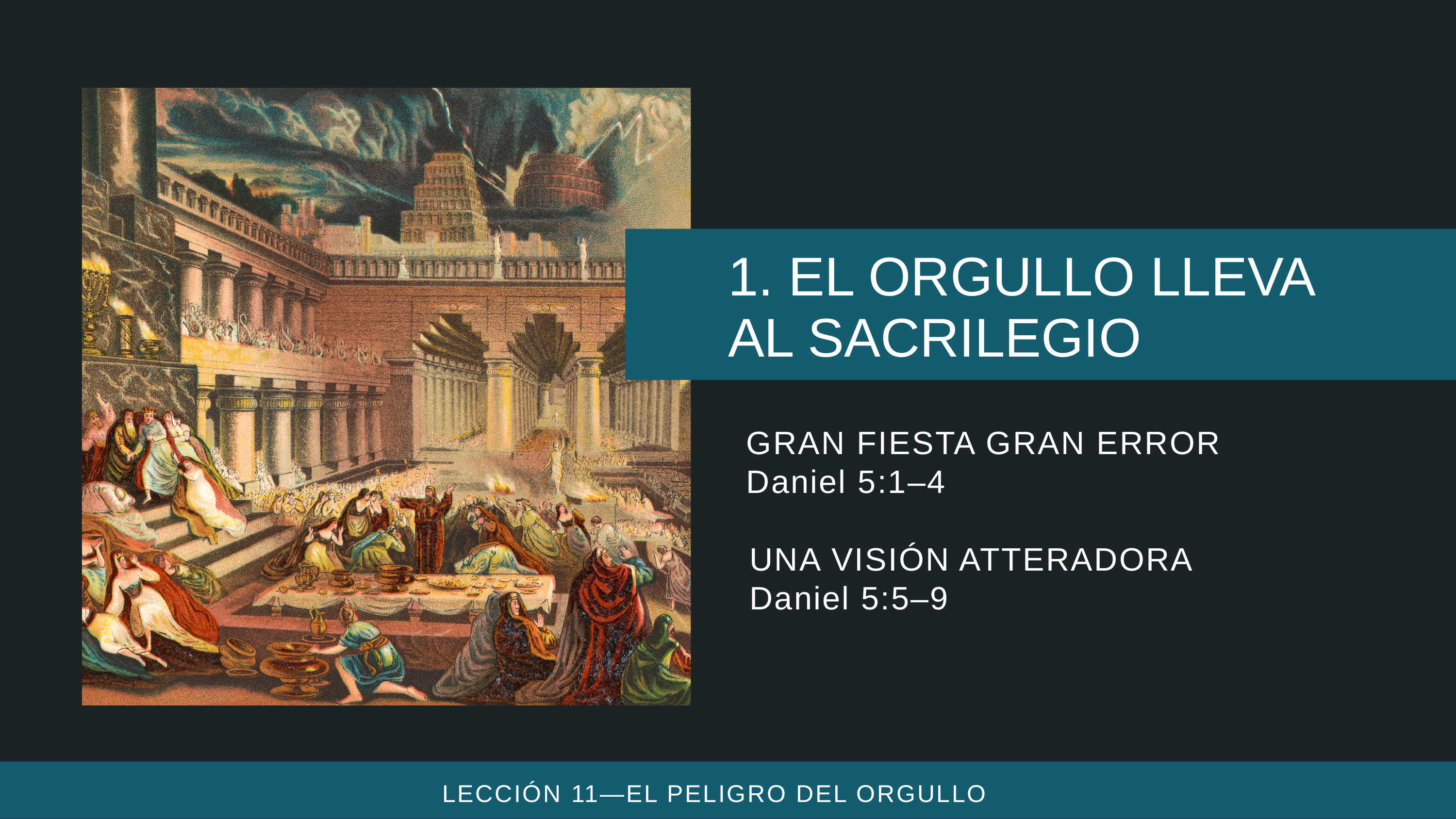

GRAN FIESTA GRAN ERROR
Daniel 5:1–4
UNA VISIÓN ATTERADORA
Daniel 5:5–9